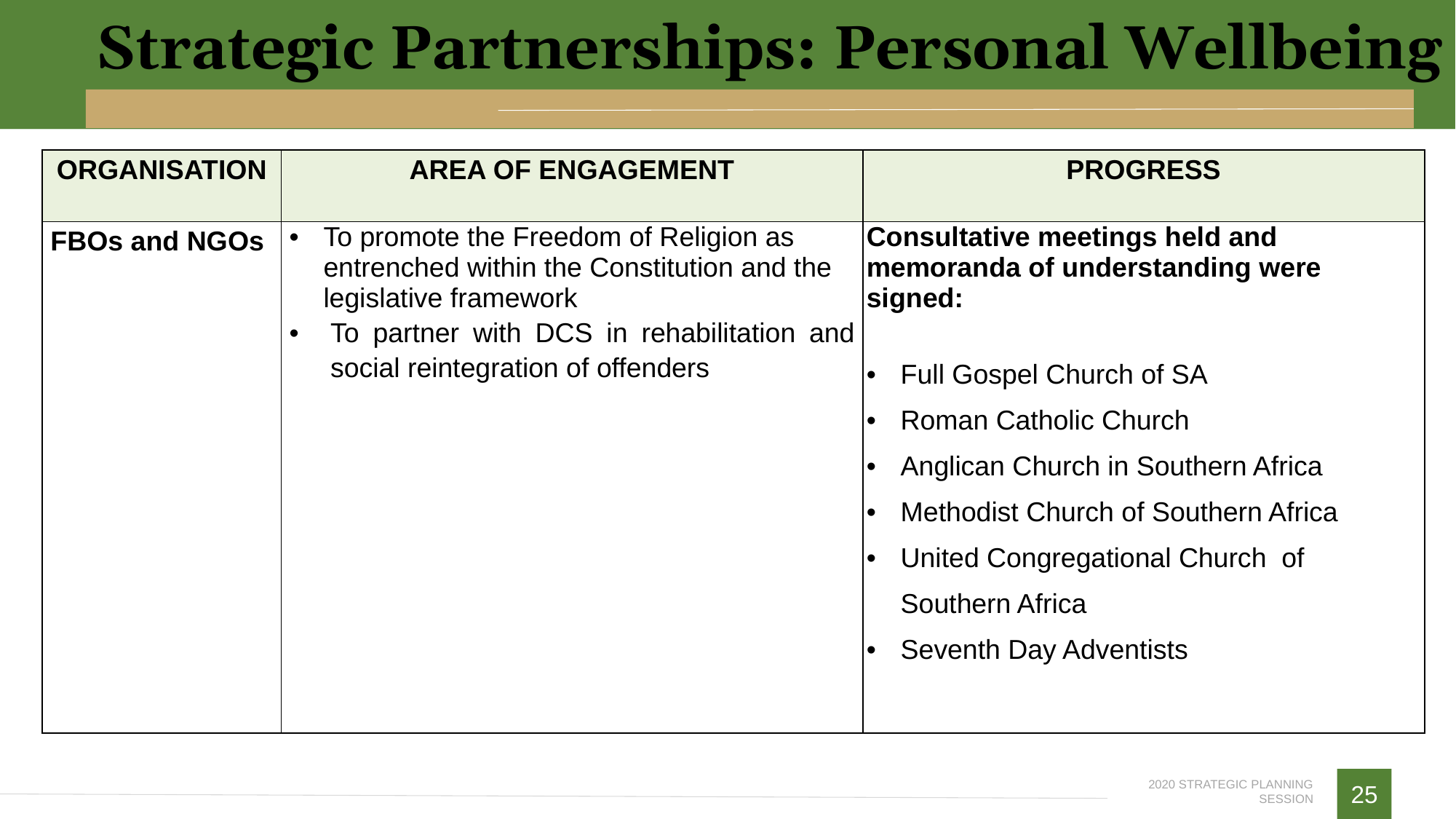

Strategic Partnerships: Personal Wellbeing

| ORGANISATION | AREA OF ENGAGEMENT | PROGRESS |
| --- | --- | --- |
| FBOs and NGOs | To promote the Freedom of Religion as entrenched within the Constitution and the legislative framework To partner with DCS in rehabilitation and social reintegration of offenders | Consultative meetings held and memoranda of understanding were signed: Full Gospel Church of SA Roman Catholic Church Anglican Church in Southern Africa Methodist Church of Southern Africa United Congregational Church of Southern Africa Seventh Day Adventists |